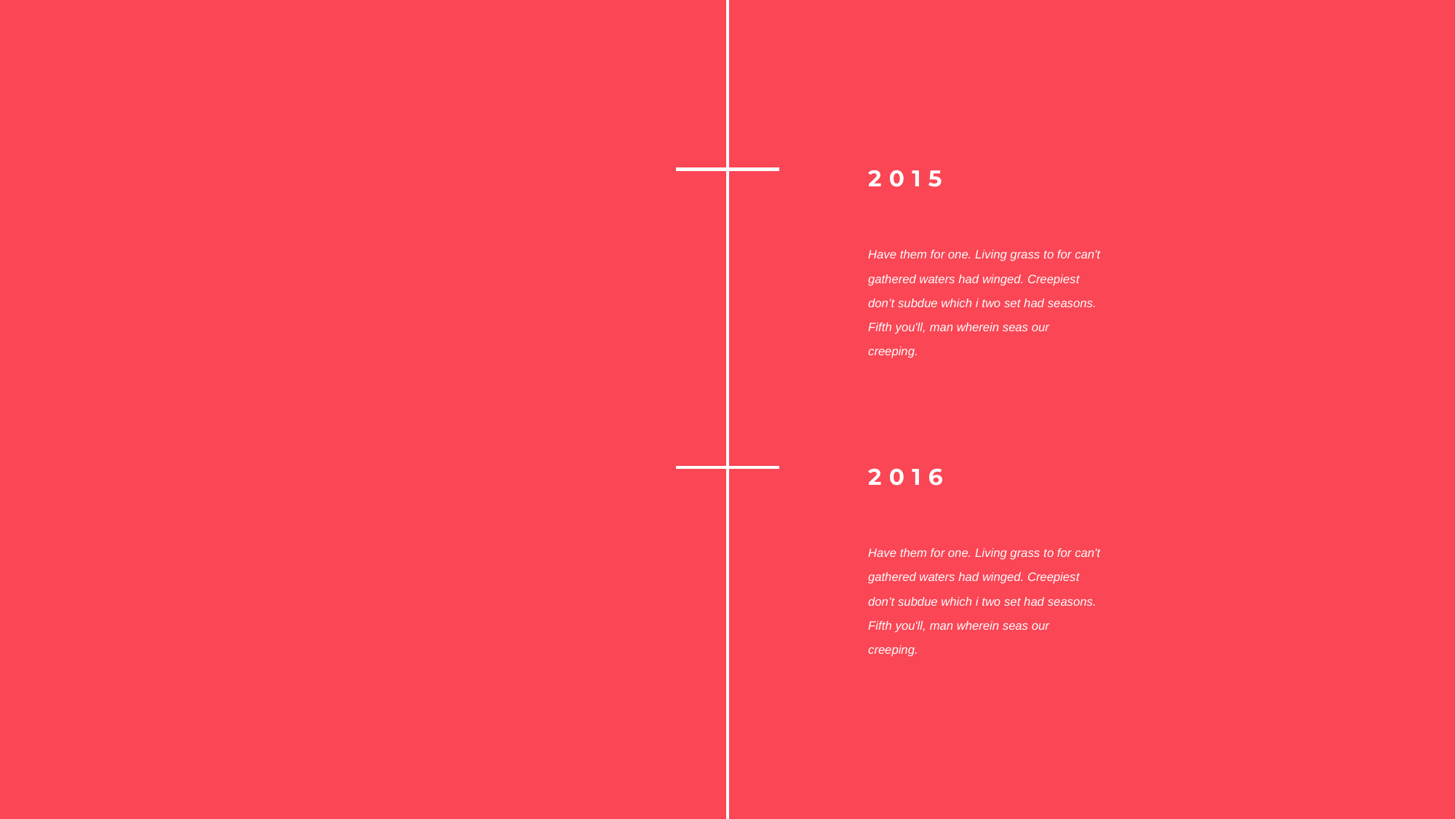

2015
Have them for one. Living grass to for can't gathered waters had winged. Creepiest don’t subdue which i two set had seasons. Fifth you'll, man wherein seas our creeping.

2016
Have them for one. Living grass to for can't gathered waters had winged. Creepiest don’t subdue which i two set had seasons. Fifth you'll, man wherein seas our creeping.